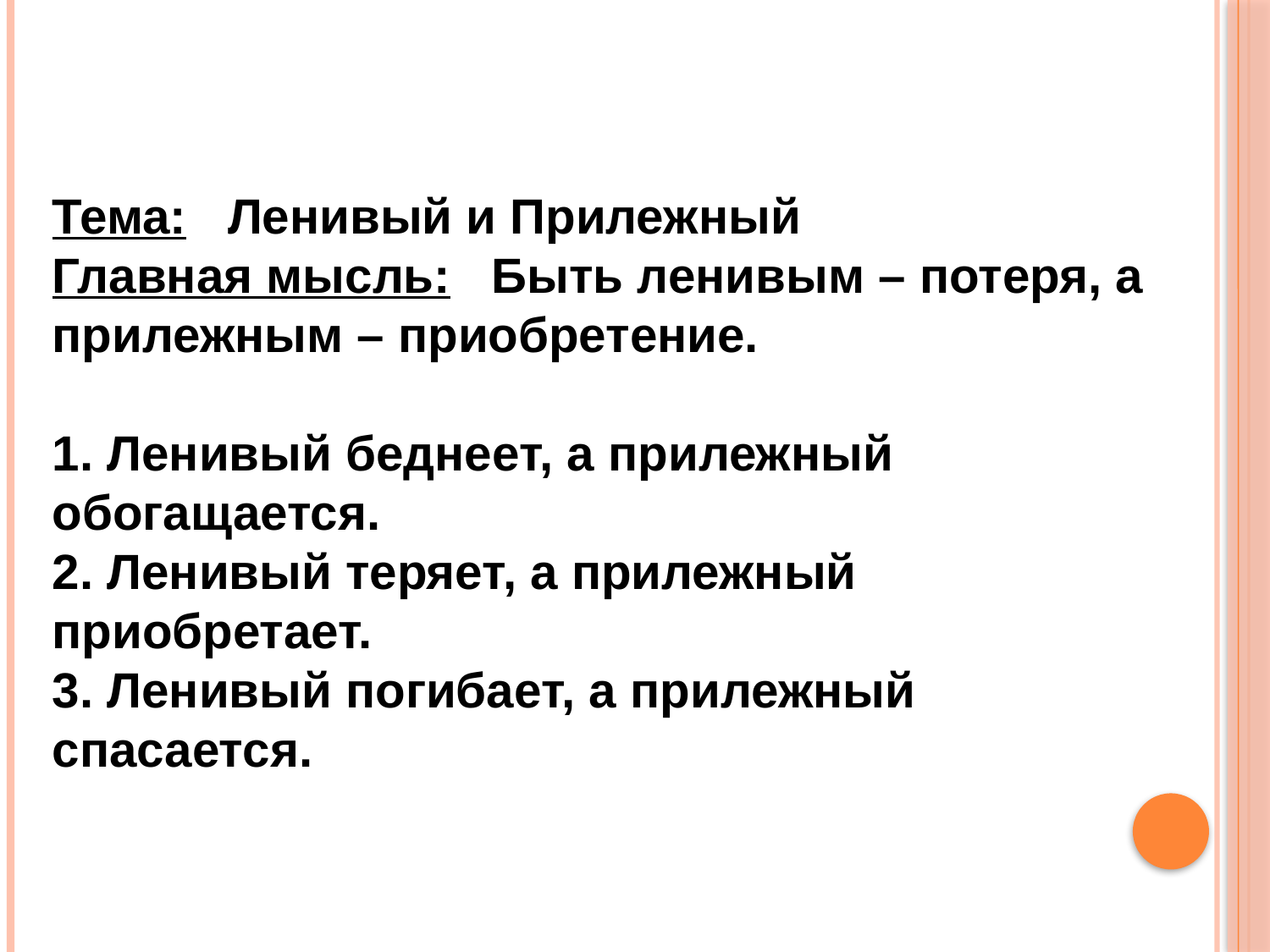

Тема:   Ленивый и Прилежный
Главная мысль:   Быть ленивым – потеря, а прилежным – приобретение.

1. Ленивый беднеет, а прилежный обогащается.
2. Ленивый теряет, а прилежный приобретает.
3. Ленивый погибает, а прилежный спасается.